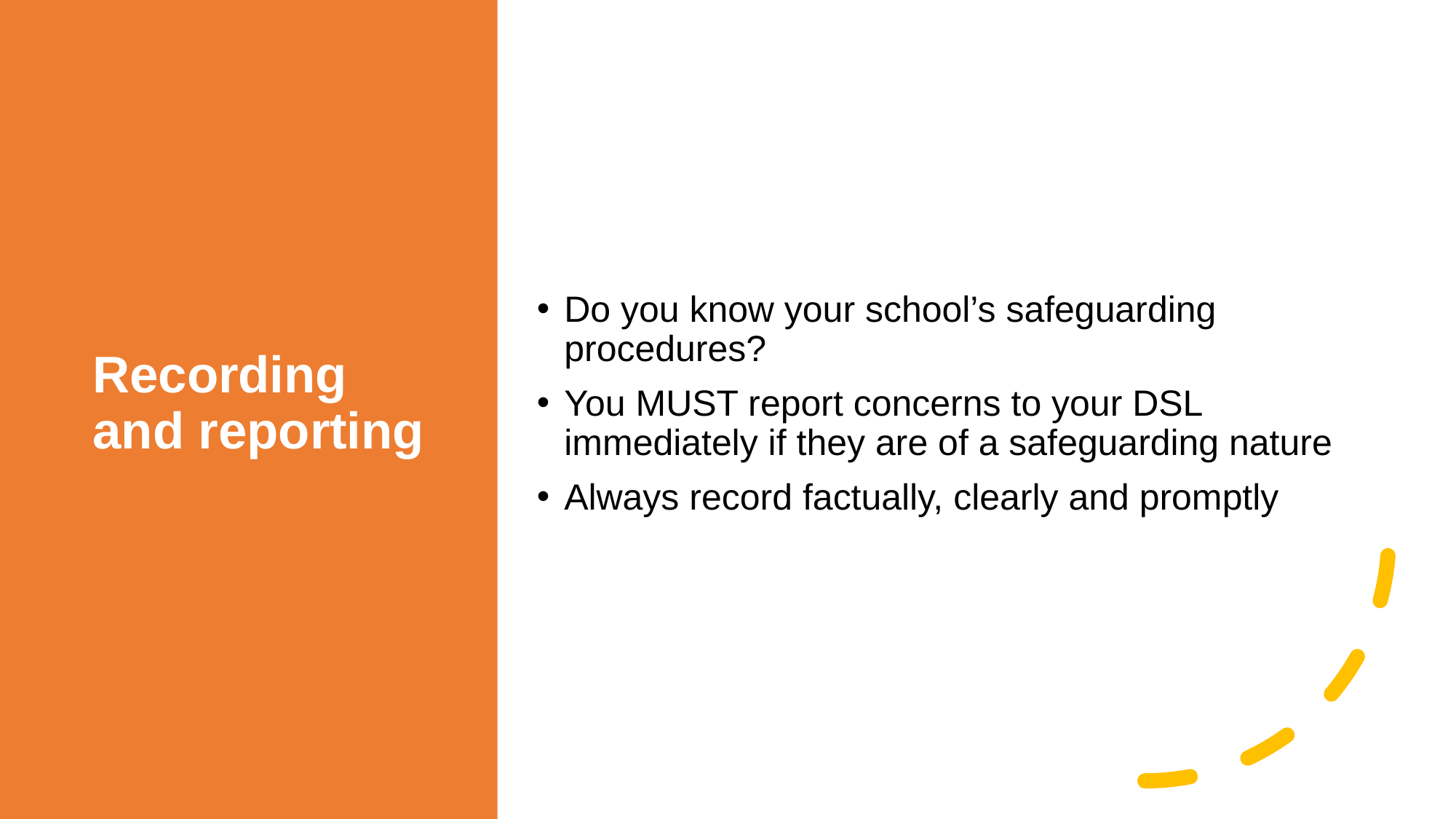

# ​Recording and reporting
Do you know your school’s safeguarding procedures?
You MUST report concerns to your DSL immediately if they are of a safeguarding nature
Always record factually, clearly and promptly